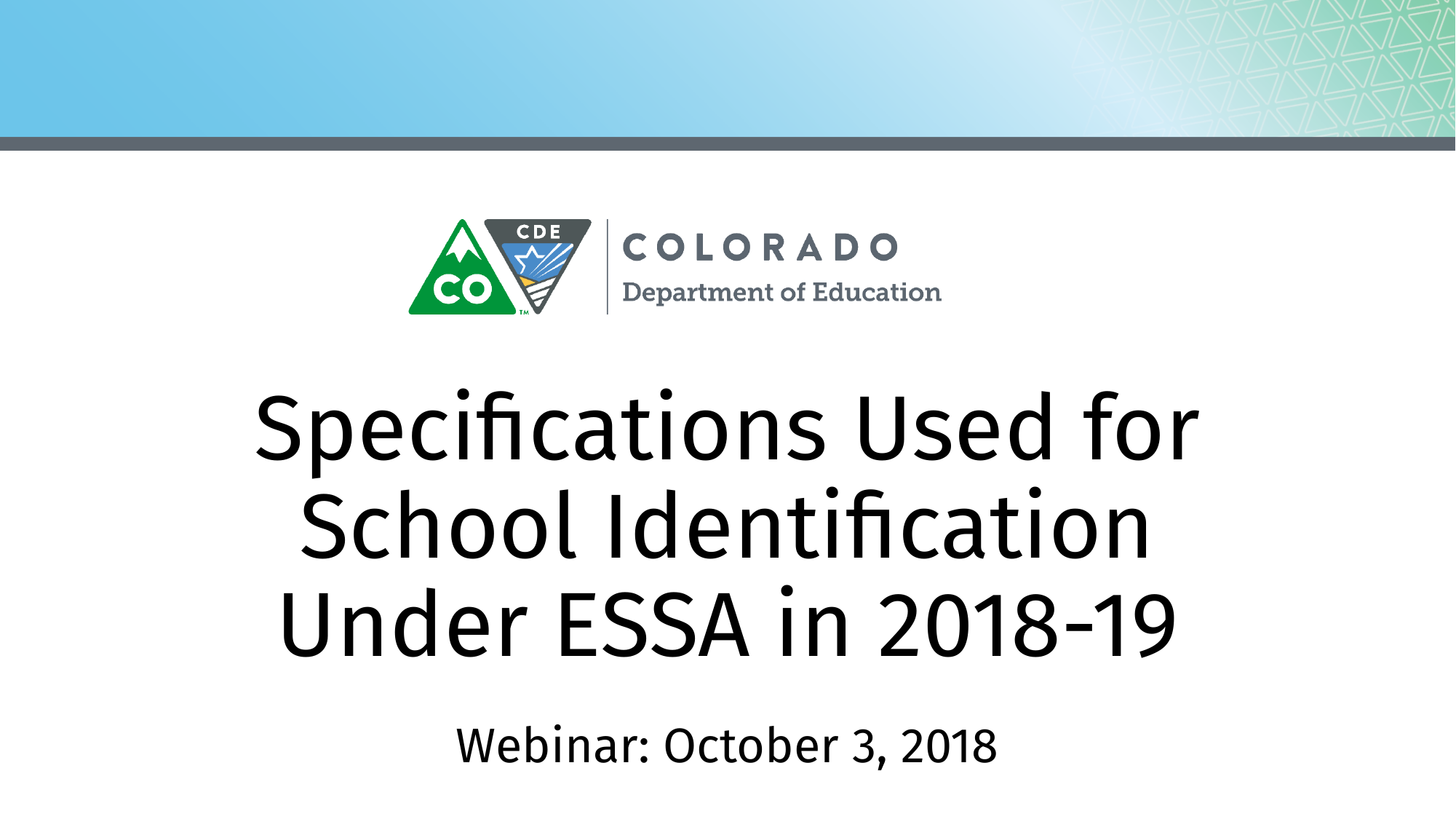

# Specifications Used for School Identification Under ESSA in 2018-19
Webinar: October 3, 2018